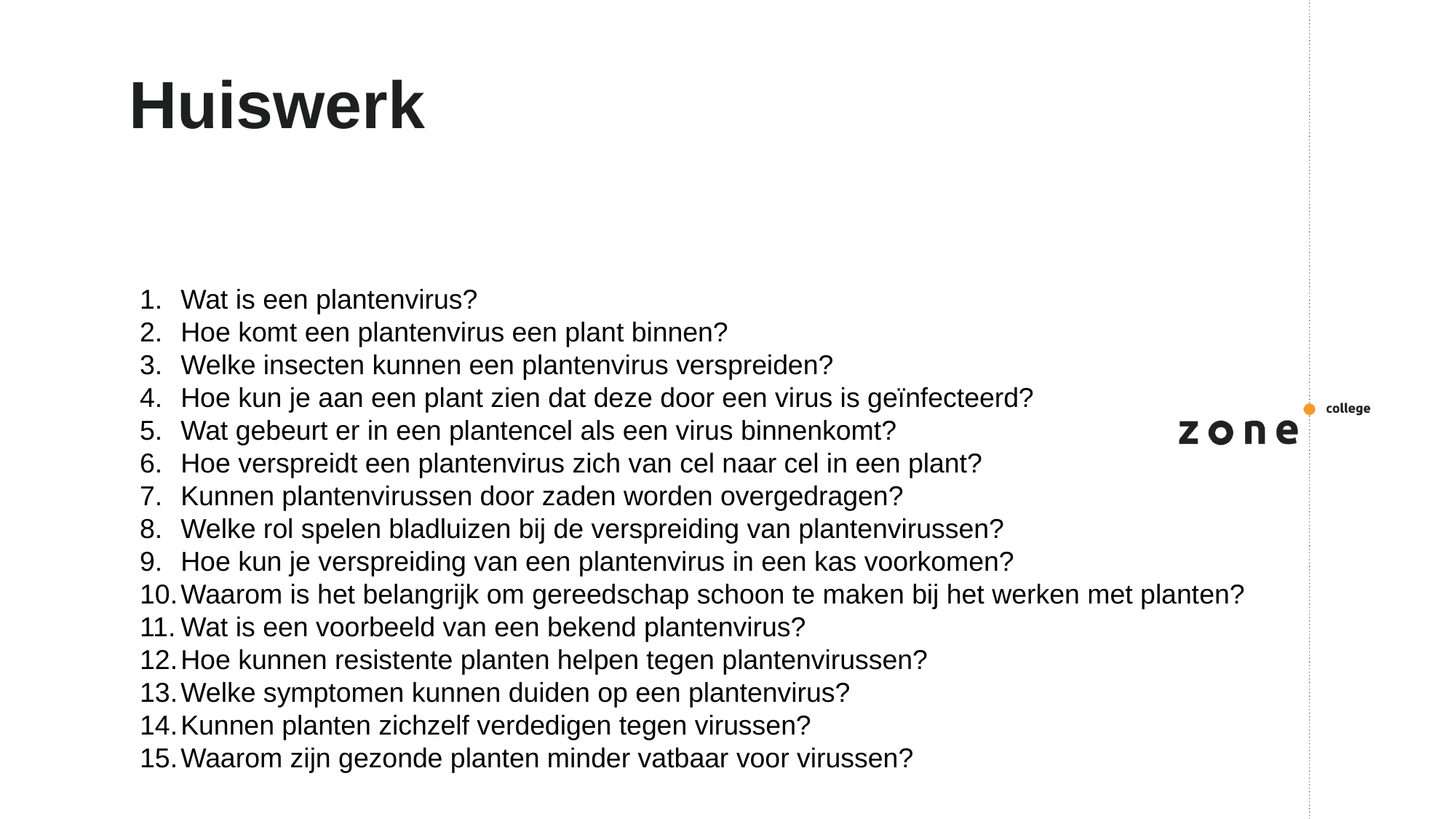

# Huiswerk

Wat is een plantenvirus?
Hoe komt een plantenvirus een plant binnen?
Welke insecten kunnen een plantenvirus verspreiden?
Hoe kun je aan een plant zien dat deze door een virus is geïnfecteerd?
Wat gebeurt er in een plantencel als een virus binnenkomt?
Hoe verspreidt een plantenvirus zich van cel naar cel in een plant?
Kunnen plantenvirussen door zaden worden overgedragen?
Welke rol spelen bladluizen bij de verspreiding van plantenvirussen?
Hoe kun je verspreiding van een plantenvirus in een kas voorkomen?
Waarom is het belangrijk om gereedschap schoon te maken bij het werken met planten?
Wat is een voorbeeld van een bekend plantenvirus?
Hoe kunnen resistente planten helpen tegen plantenvirussen?
Welke symptomen kunnen duiden op een plantenvirus?
Kunnen planten zichzelf verdedigen tegen virussen?
Waarom zijn gezonde planten minder vatbaar voor virussen?